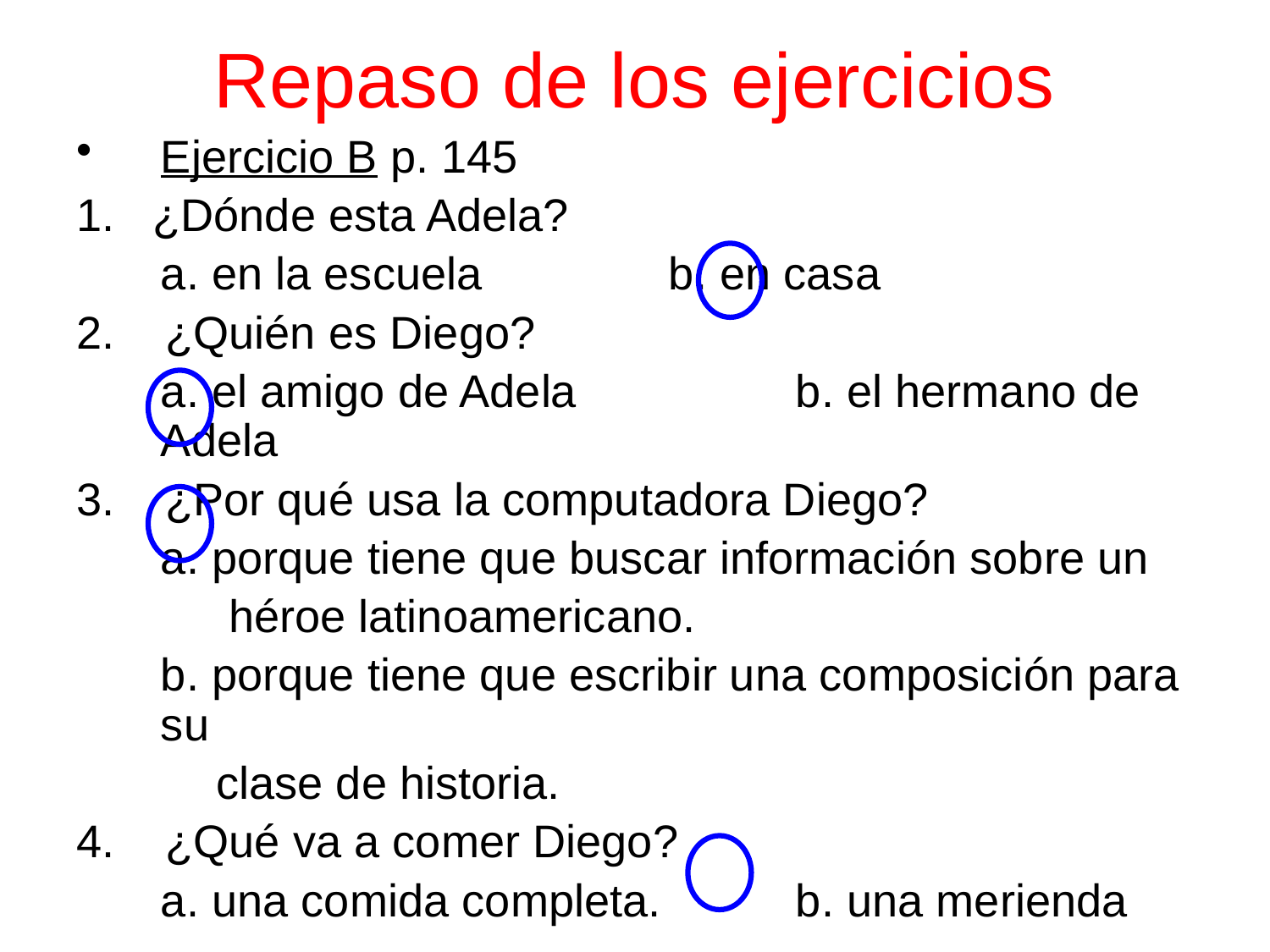

# Repaso de los ejercicios
Ejercicio B p. 145
1.   ¿Dónde esta Adela?
	a. en la escuela		b. en casa
2.    ¿Quién es Diego?
	a. el amigo de Adela		b. el hermano de Adela
3.    ¿Por qué usa la computadora Diego?
	a. porque tiene que buscar información sobre un
            héroe latinoamericano.
	b. porque tiene que escribir una composición para su
           clase de historia.
4.    ¿Qué va a comer Diego?
	a. una comida completa. 	b. una merienda